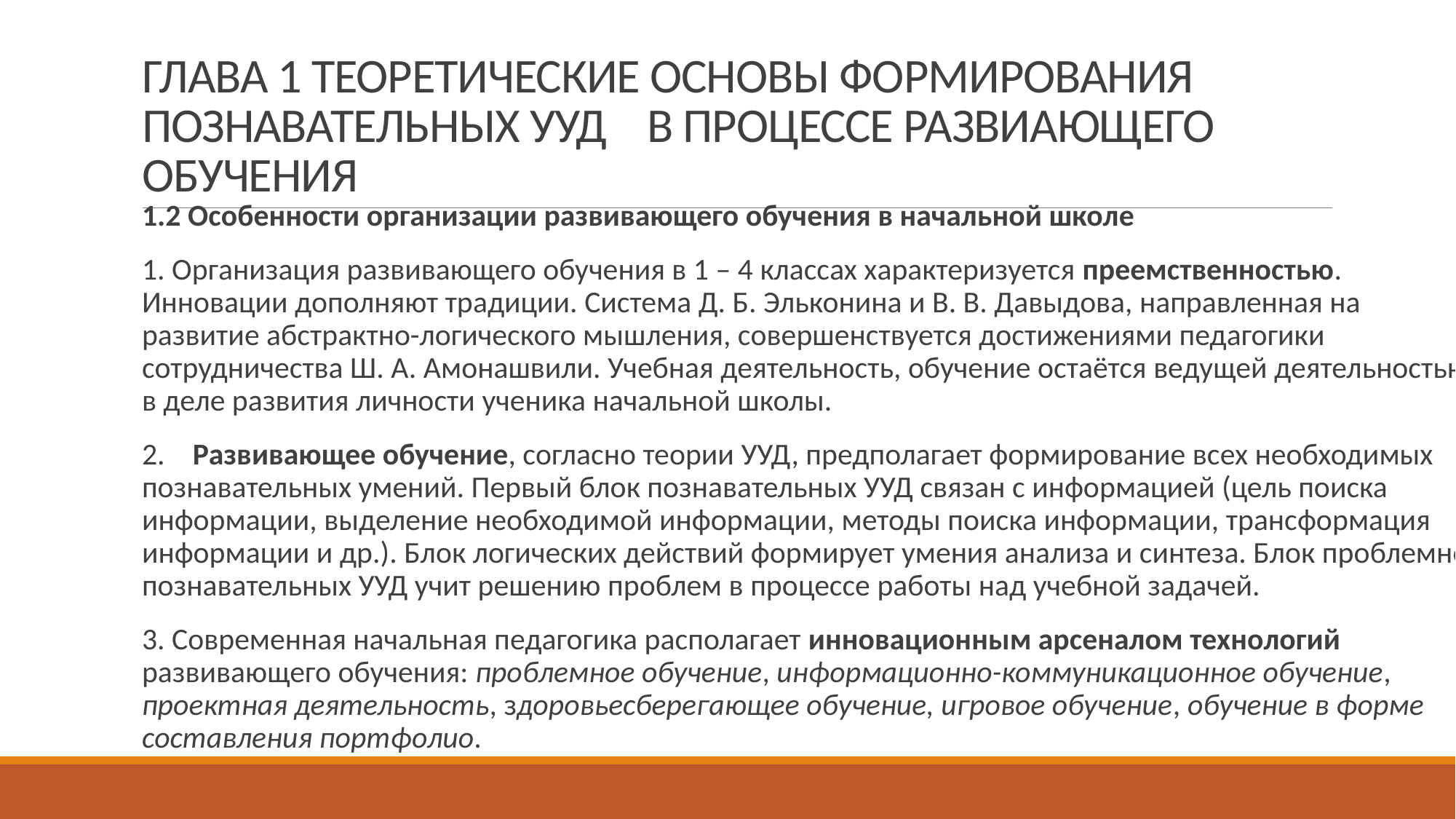

# ГЛАВА 1 ТЕОРЕТИЧЕСКИЕ ОСНОВЫ ФОРМИРОВАНИЯ ПОЗНАВАТЕЛЬНЫХ УУД    В ПРОЦЕССЕ РАЗВИАЮЩЕГО ОБУЧЕНИЯ
1.2 Особенности организации развивающего обучения в начальной школе
1. Организация развивающего обучения в 1 – 4 классах характеризуется преемственностью. Инновации дополняют традиции. Система Д. Б. Эльконина и В. В. Давыдова, направленная на развитие абстрактно-логического мышления, совершенствуется достижениями педагогики сотрудничества Ш. А. Амонашвили. Учебная деятельность, обучение остаётся ведущей деятельностью в деле развития личности ученика начальной школы.
2.    Развивающее обучение, согласно теории УУД, предполагает формирование всех необходимых познавательных умений. Первый блок познавательных УУД связан с информацией (цель поиска информации, выделение необходимой информации, методы поиска информации, трансформация информации и др.). Блок логических действий формирует умения анализа и синтеза. Блок проблемно-познавательных УУД учит решению проблем в процессе работы над учебной задачей.
3. Современная начальная педагогика располагает инновационным арсеналом технологий развивающего обучения: проблемное обучение, информационно-коммуникационное обучение, проектная деятельность, здоровьесберегающее обучение, игровое обучение, обучение в форме составления портфолио.